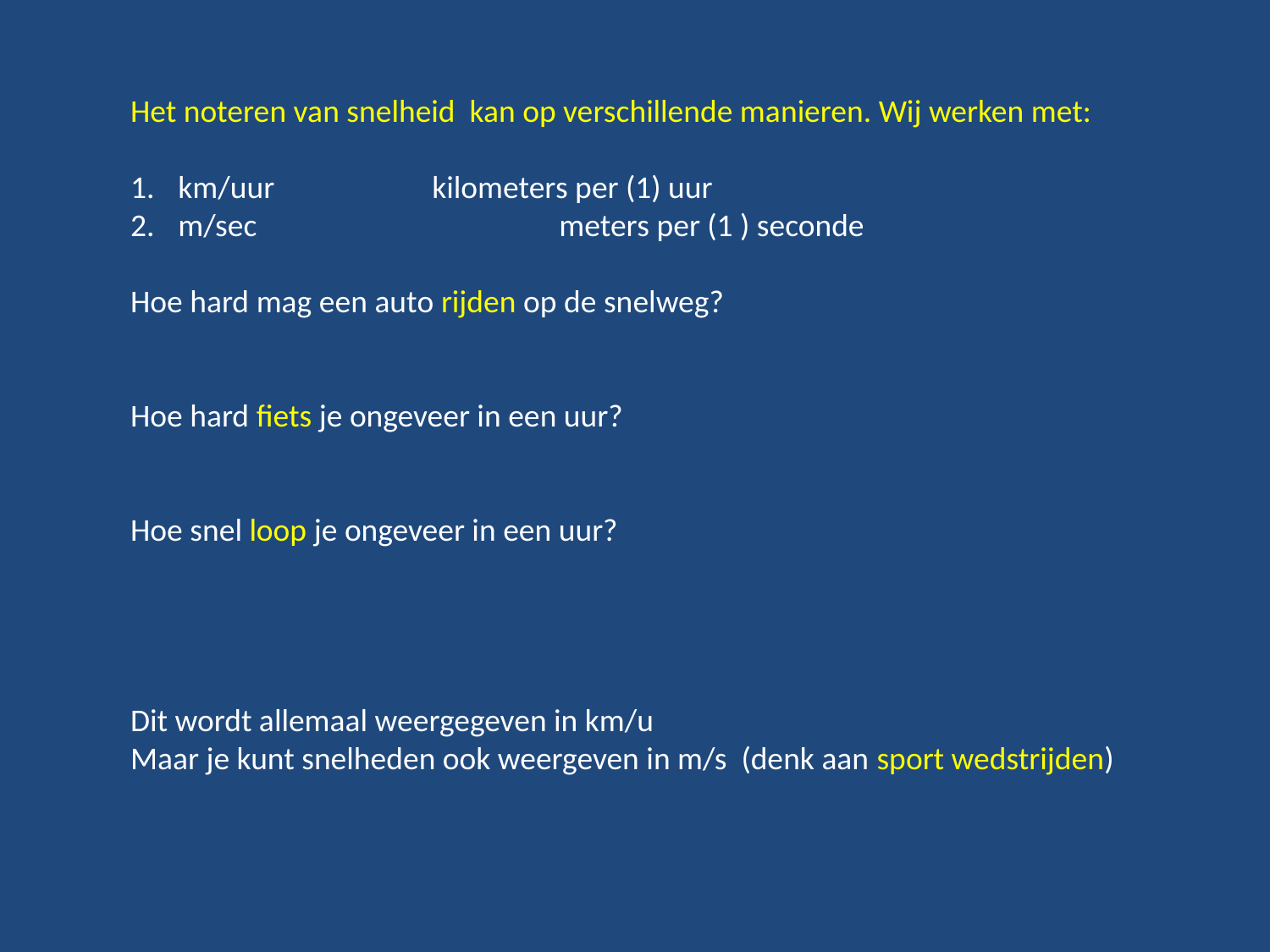

Het noteren van snelheid  kan op verschillende manieren. Wij werken met:

km/uur		kilometers per (1) uur
m/sec			meters per (1 ) seconde

Hoe hard mag een auto rijden op de snelweg?

Hoe hard fiets je ongeveer in een uur?

Hoe snel loop je ongeveer in een uur?

Dit wordt allemaal weergegeven in km/u
Maar je kunt snelheden ook weergeven in m/s  (denk aan sport wedstrijden)